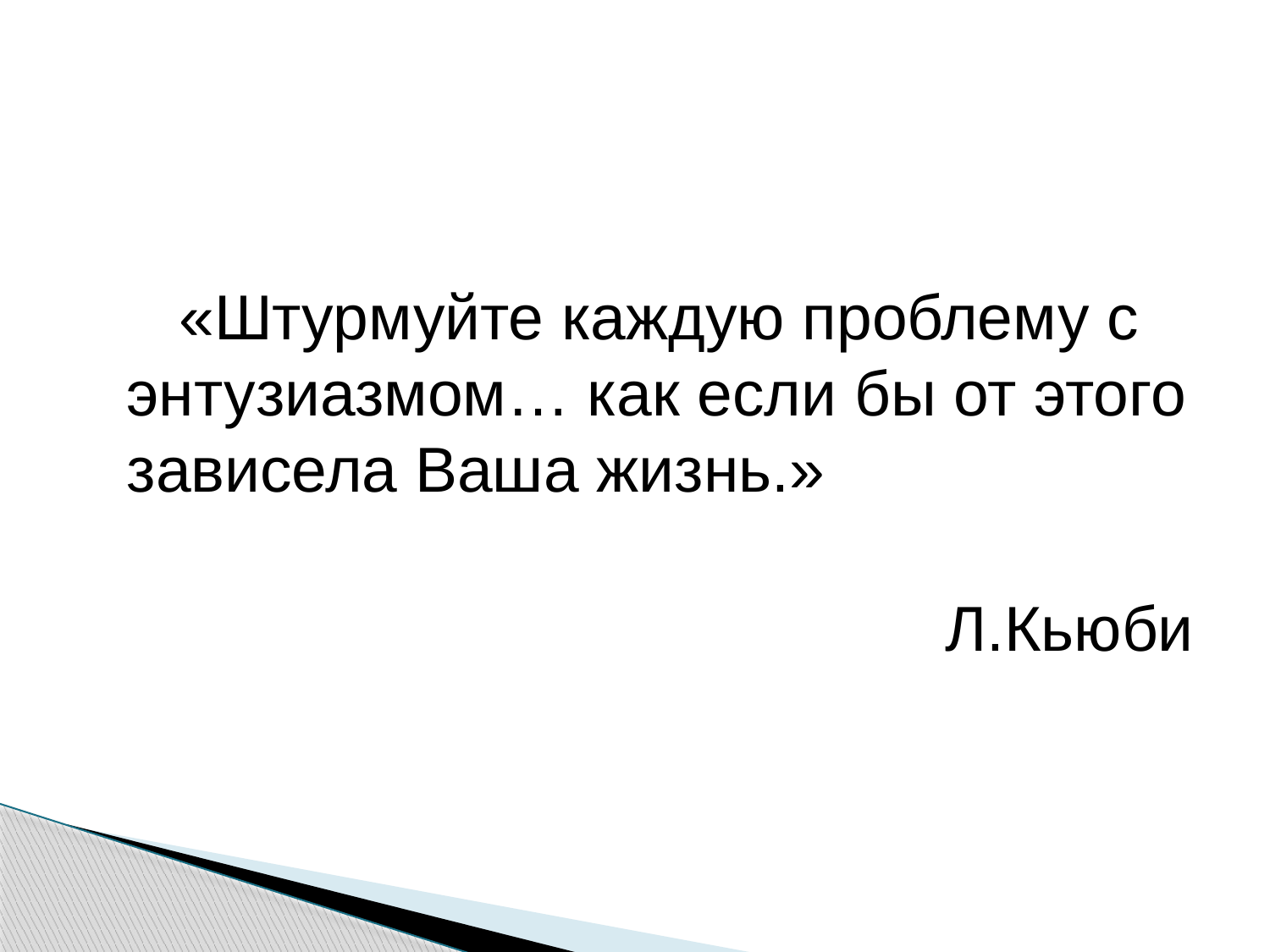

#

     «Штурмуйте каждую проблему с энтузиазмом… как если бы от этого зависела Ваша жизнь.»
                                                                         Л.Кьюби